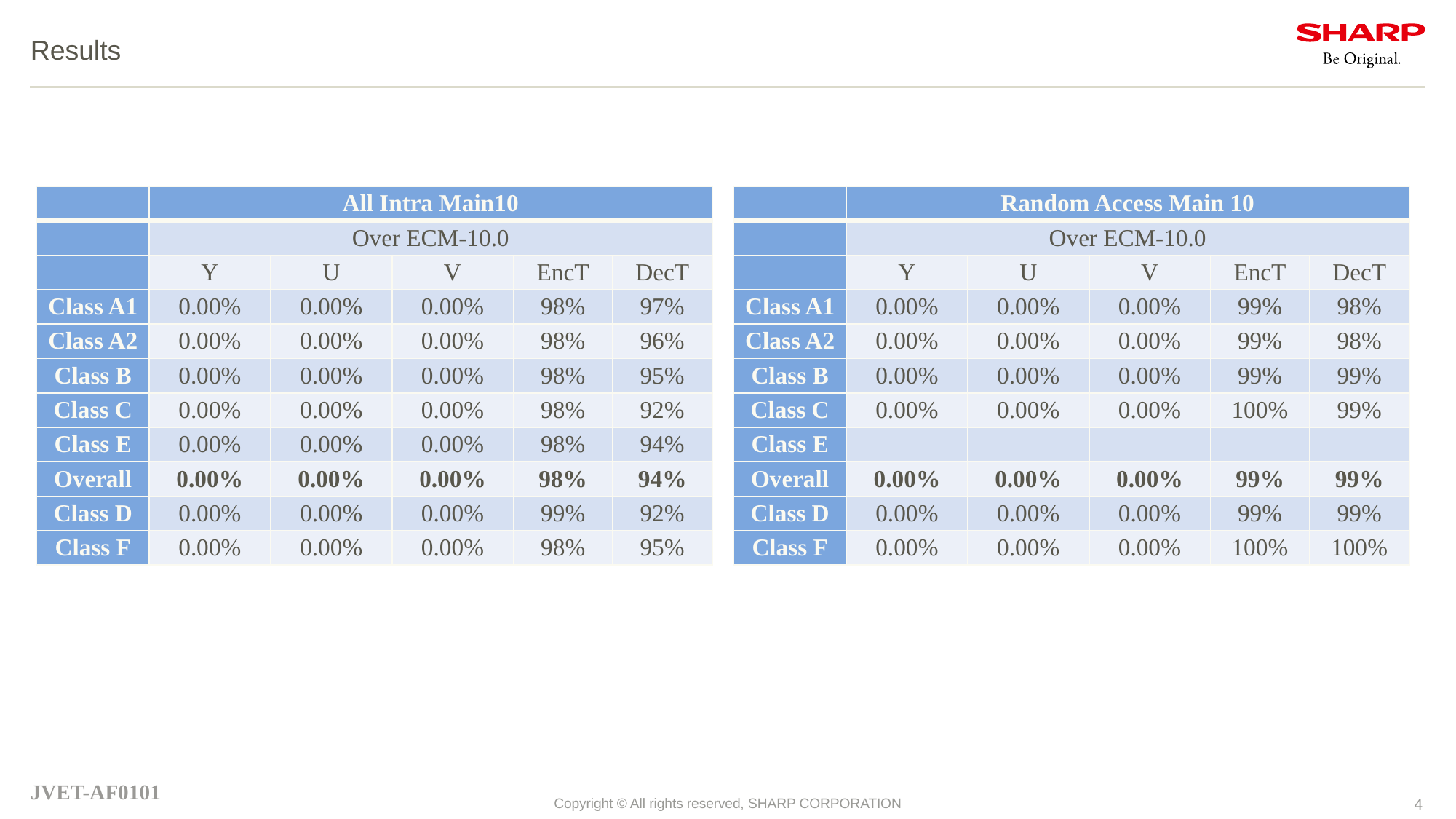

# Results
|  | All Intra Main10 |  |  |  |  |
| --- | --- | --- | --- | --- | --- |
|  | Over ECM-10.0 |  |  |  |  |
|  | Y | U | V | EncT | DecT |
| Class A1 | 0.00% | 0.00% | 0.00% | 98% | 97% |
| Class A2 | 0.00% | 0.00% | 0.00% | 98% | 96% |
| Class B | 0.00% | 0.00% | 0.00% | 98% | 95% |
| Class C | 0.00% | 0.00% | 0.00% | 98% | 92% |
| Class E | 0.00% | 0.00% | 0.00% | 98% | 94% |
| Overall | 0.00% | 0.00% | 0.00% | 98% | 94% |
| Class D | 0.00% | 0.00% | 0.00% | 99% | 92% |
| Class F | 0.00% | 0.00% | 0.00% | 98% | 95% |
|  | Random Access Main 10 |  |  |  |  |
| --- | --- | --- | --- | --- | --- |
|  | Over ECM-10.0 |  |  |  |  |
|  | Y | U | V | EncT | DecT |
| Class A1 | 0.00% | 0.00% | 0.00% | 99% | 98% |
| Class A2 | 0.00% | 0.00% | 0.00% | 99% | 98% |
| Class B | 0.00% | 0.00% | 0.00% | 99% | 99% |
| Class C | 0.00% | 0.00% | 0.00% | 100% | 99% |
| Class E |  |  |  |  |  |
| Overall | 0.00% | 0.00% | 0.00% | 99% | 99% |
| Class D | 0.00% | 0.00% | 0.00% | 99% | 99% |
| Class F | 0.00% | 0.00% | 0.00% | 100% | 100% |
JVET-AF0101
Copyright © All rights reserved, SHARP CORPORATION
4